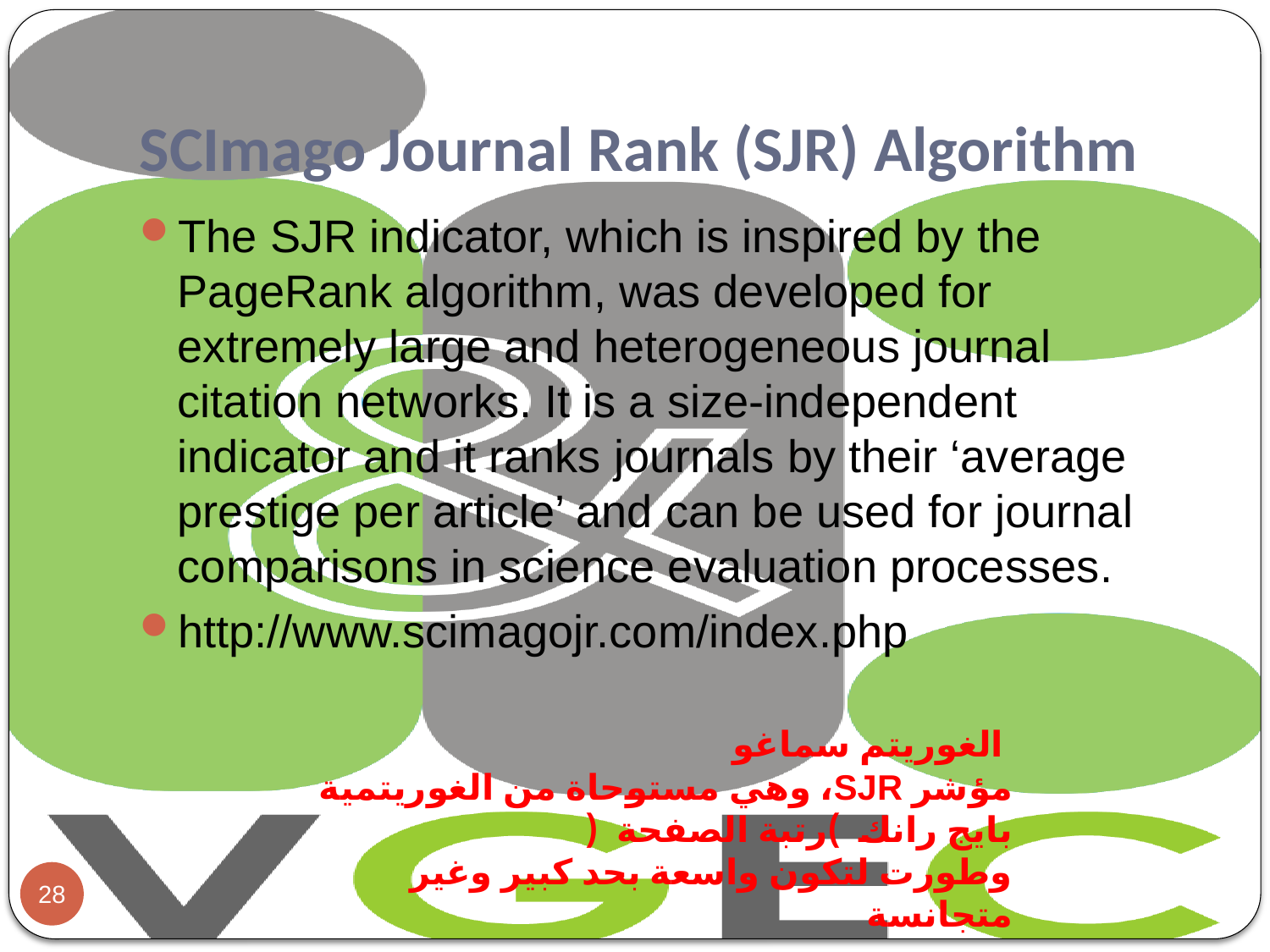

# SCImago Journal Rank (SJR) Algorithm
The SJR indicator, which is inspired by the PageRank algorithm, was developed for extremely large and heterogeneous journal citation networks. It is a size-independent indicator and it ranks journals by their ‘average prestige per article’ and can be used for journal comparisons in science evaluation processes.
http://www.scimagojr.com/index.php
الغوريتم سماغو
مؤشر SJR، وهي مستوحاة من الغوريتمية   بايج رانك  )رتبة الصفحة  (
وطورت لتكون واسعة بحد كبير وغير متجانسة
28